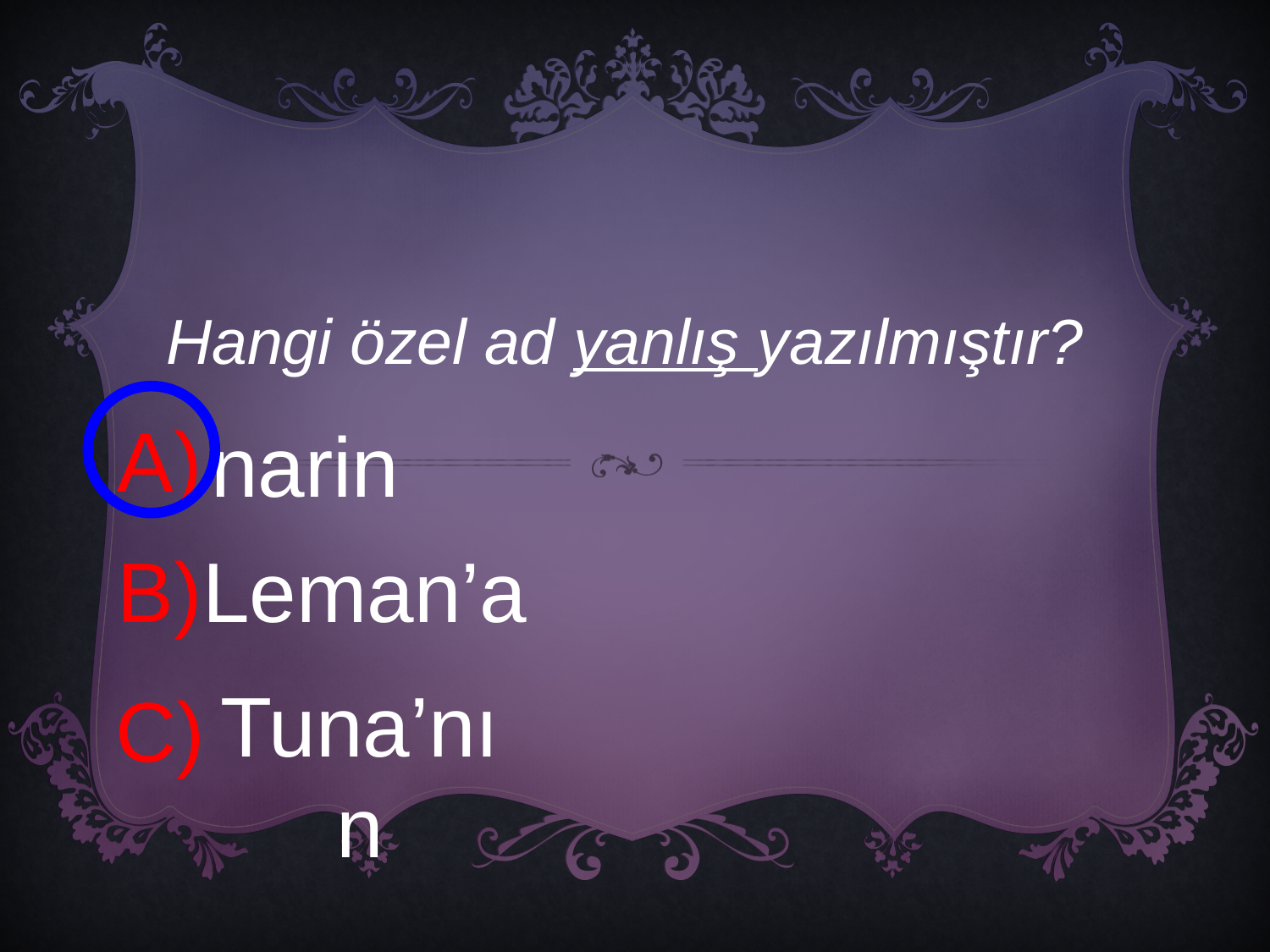

Hangi özel ad yanlış yazılmıştır?

A)
narin
B)
Leman’a
Tuna’nın
C)